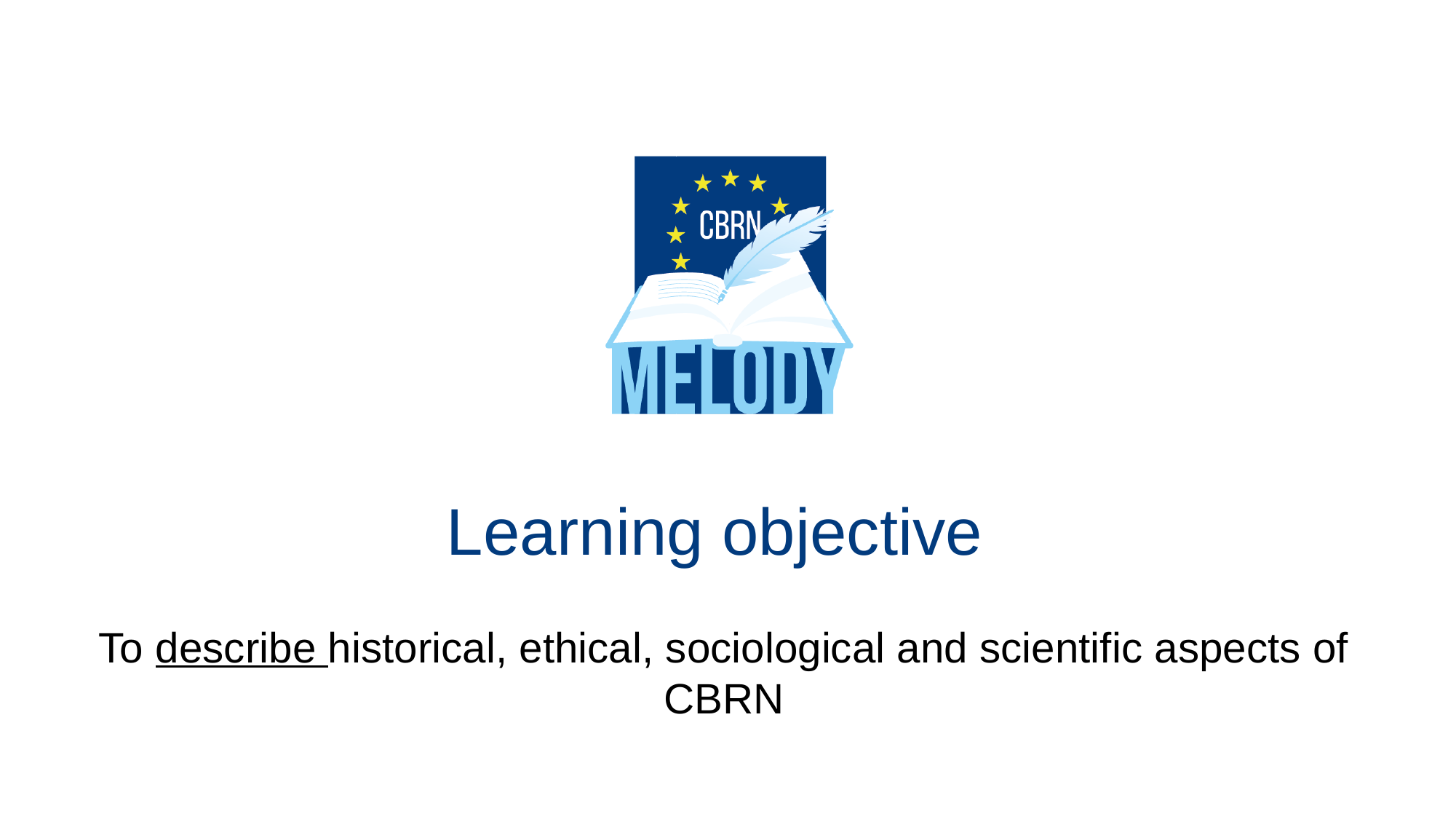

# Learning objective
To describe historical, ethical, sociological and scientific aspects of CBRN